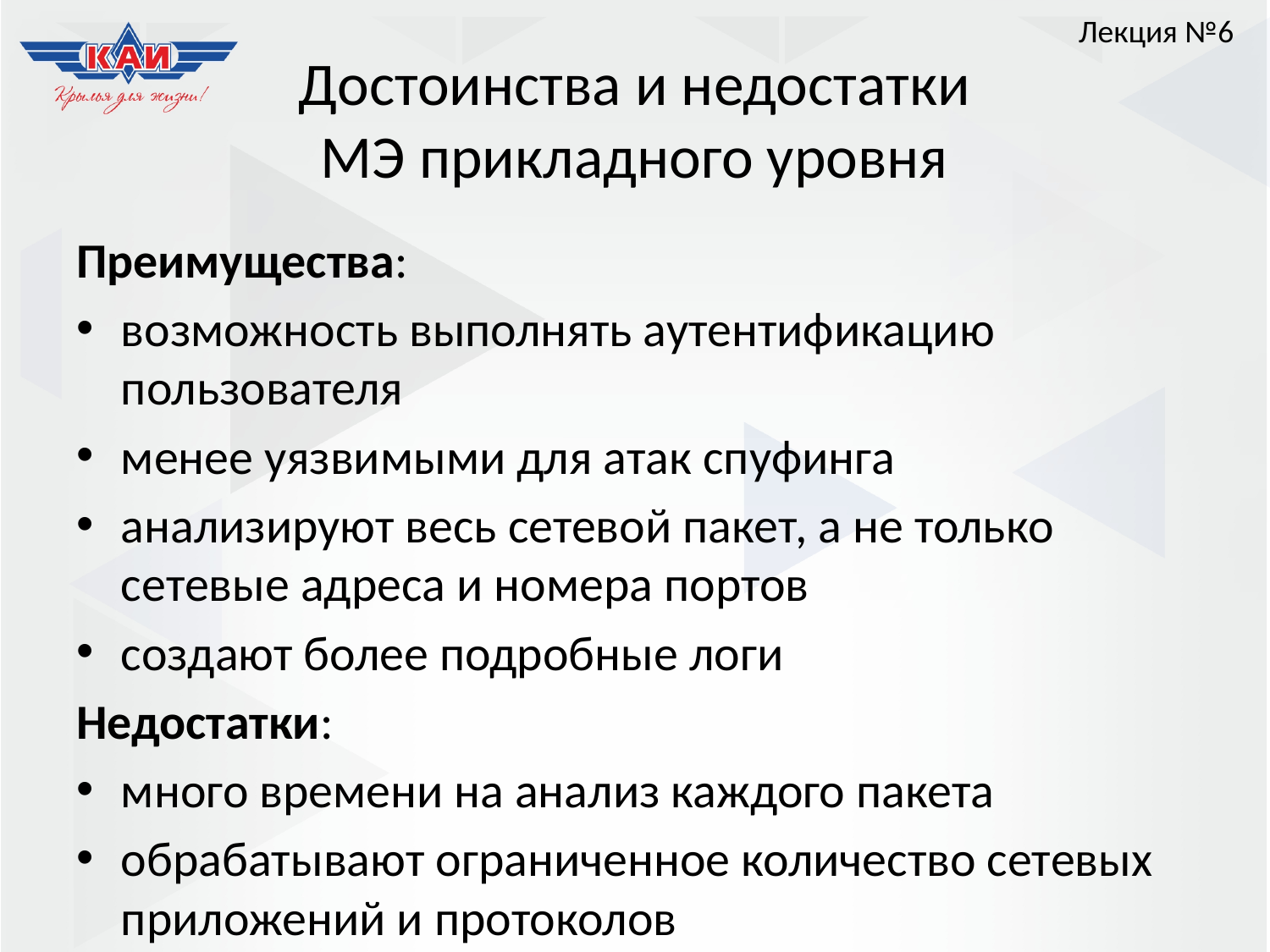

Лекция №6
# Достоинства и недостатки МЭ прикладного уровня
Преимущества:
возможность выполнять аутентификацию пользователя
менее уязвимыми для атак спуфинга
анализируют весь сетевой пакет, а не только сетевые адреса и номера портов
создают более подробные логи
Недостатки:
много времени на анализ каждого пакета
обрабатывают ограниченное количество сетевых приложений и протоколов